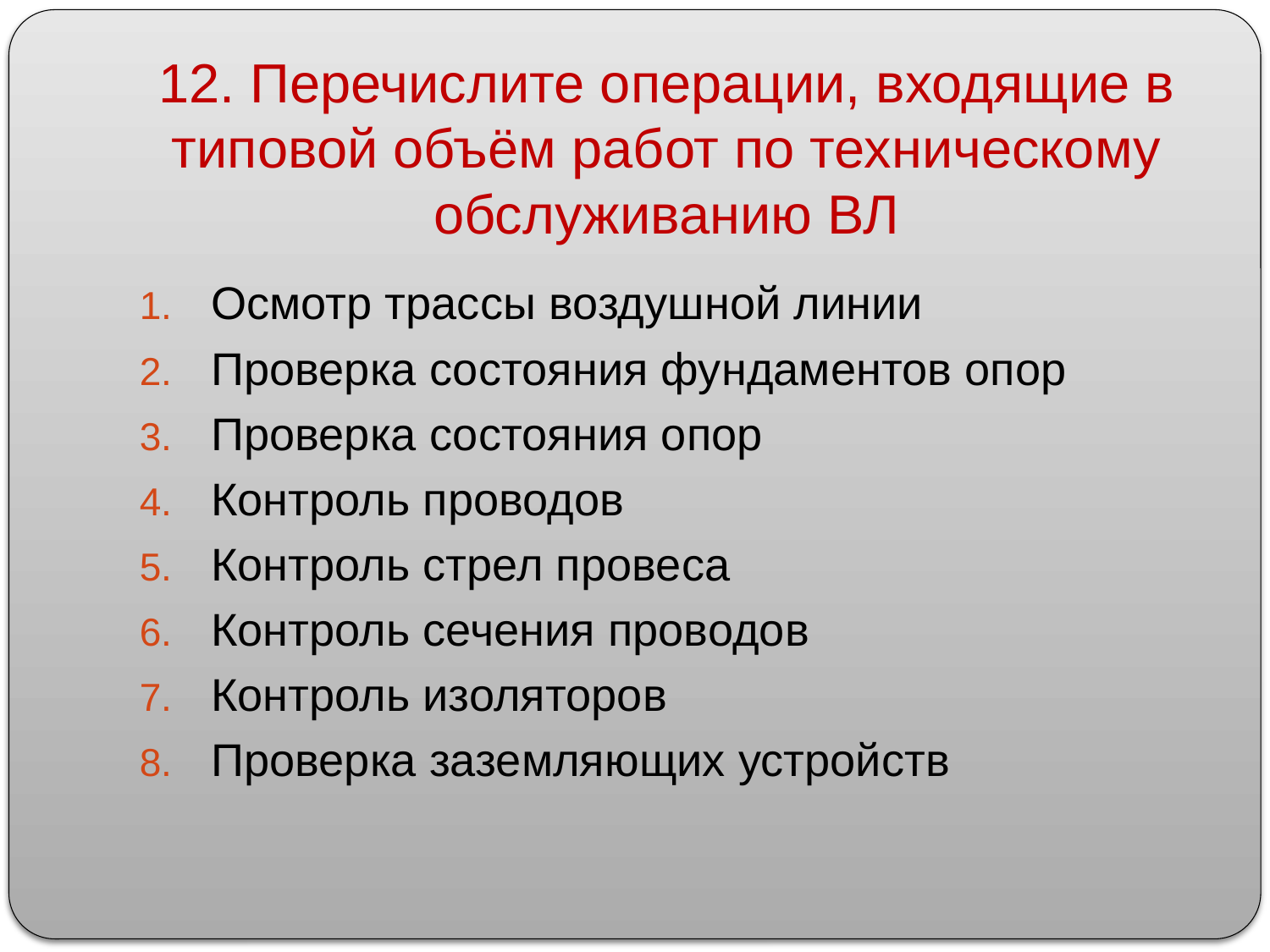

# 12. Перечислите операции, входящие в типовой объём работ по техническому обслуживанию ВЛ
Осмотр трассы воздушной линии
Проверка состояния фундаментов опор
Проверка состояния опор
Контроль проводов
Контроль стрел провеса
Контроль сечения проводов
Контроль изоляторов
Проверка заземляющих устройств